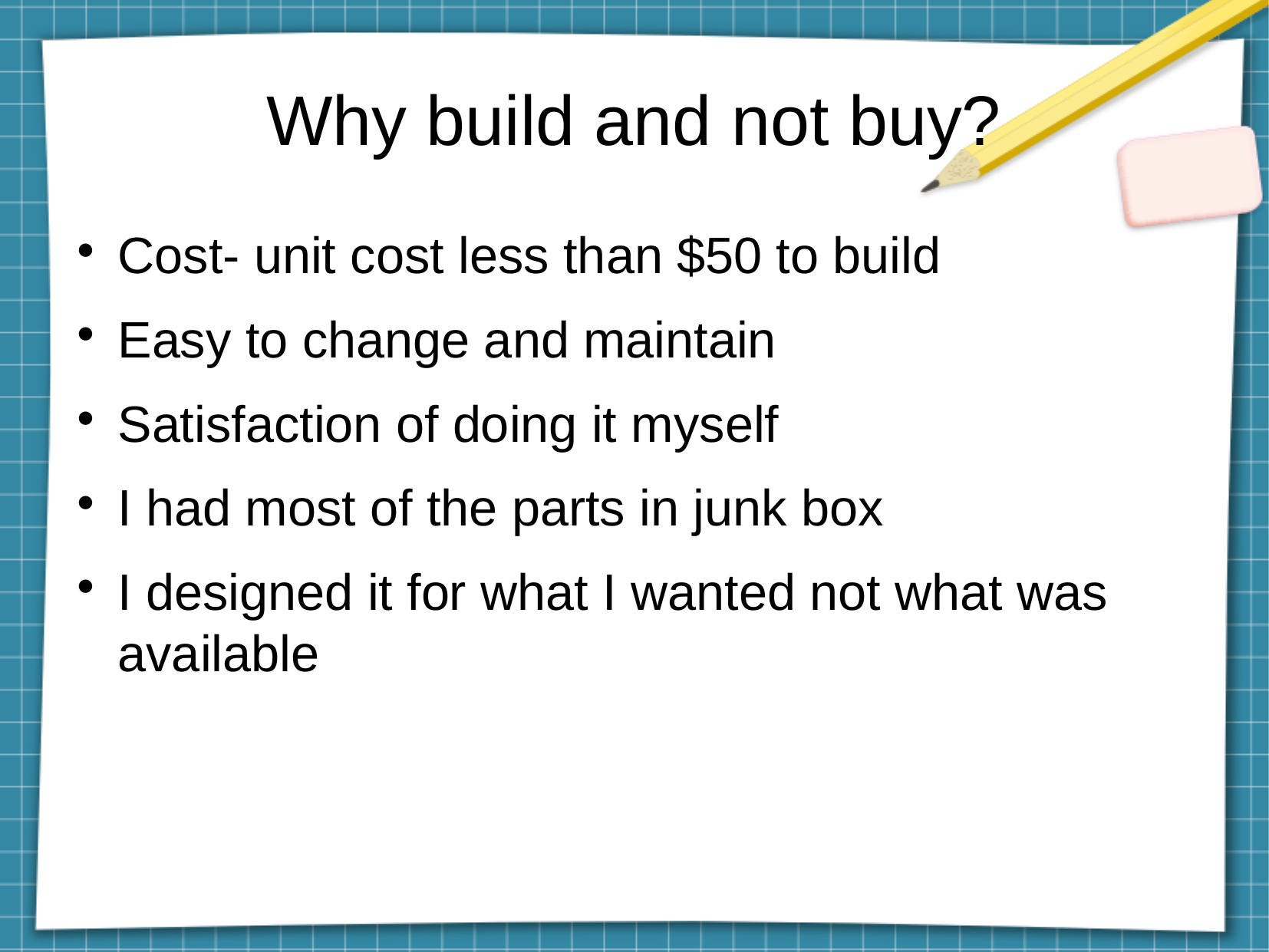

Why build and not buy?
Cost- unit cost less than $50 to build
Easy to change and maintain
Satisfaction of doing it myself
I had most of the parts in junk box
I designed it for what I wanted not what was available